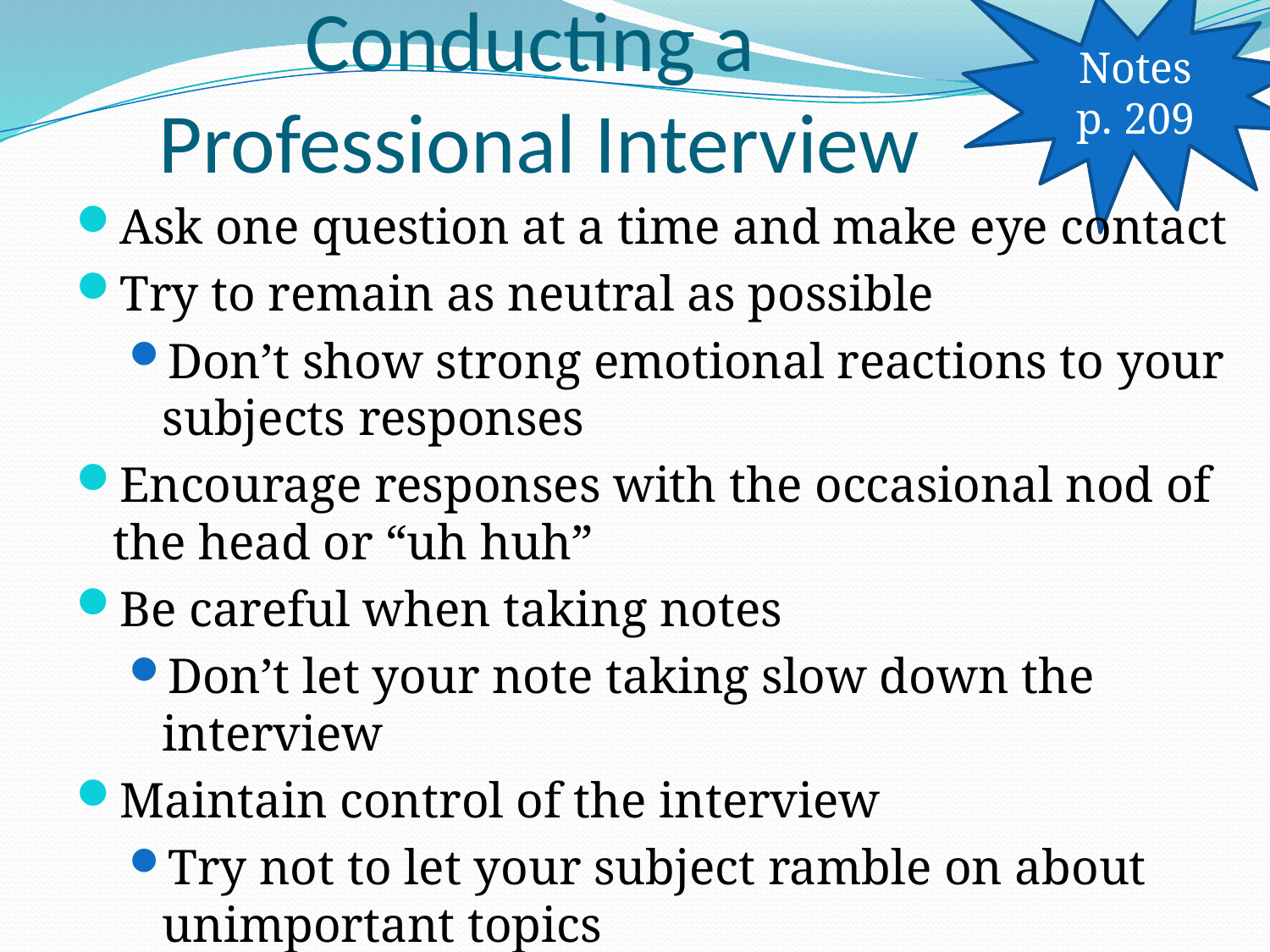

Notes
p. 209
# Conducting a Professional Interview
Ask one question at a time and make eye contact
Try to remain as neutral as possible
Don’t show strong emotional reactions to your subjects responses
Encourage responses with the occasional nod of the head or “uh huh”
Be careful when taking notes
Don’t let your note taking slow down the interview
Maintain control of the interview
Try not to let your subject ramble on about unimportant topics